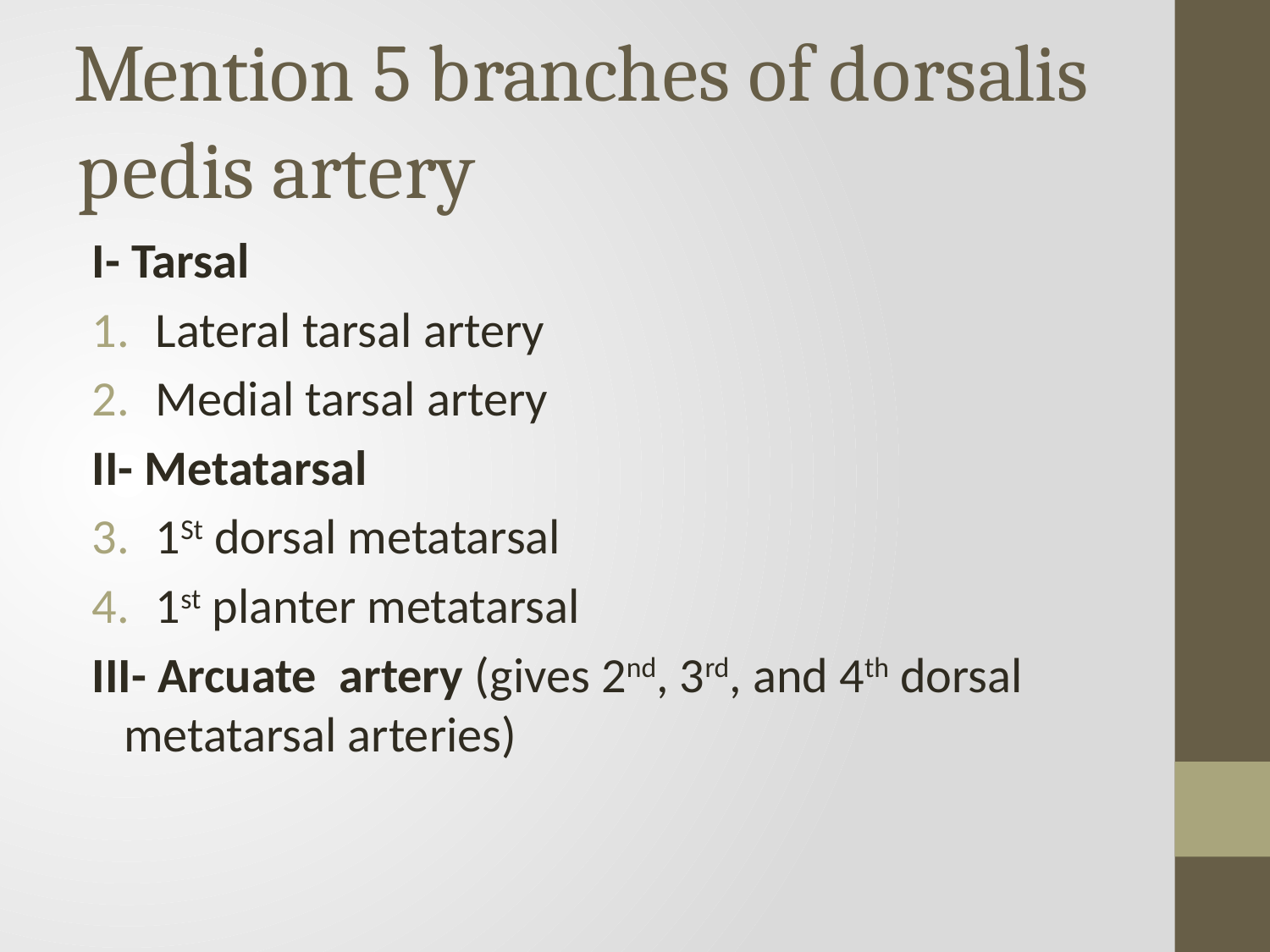

# Mention 5 branches of dorsalis pedis artery
I- Tarsal
Lateral tarsal artery
Medial tarsal artery
II- Metatarsal
1St dorsal metatarsal
1st planter metatarsal
III- Arcuate  artery (gives 2nd, 3rd, and 4th dorsal metatarsal arteries)